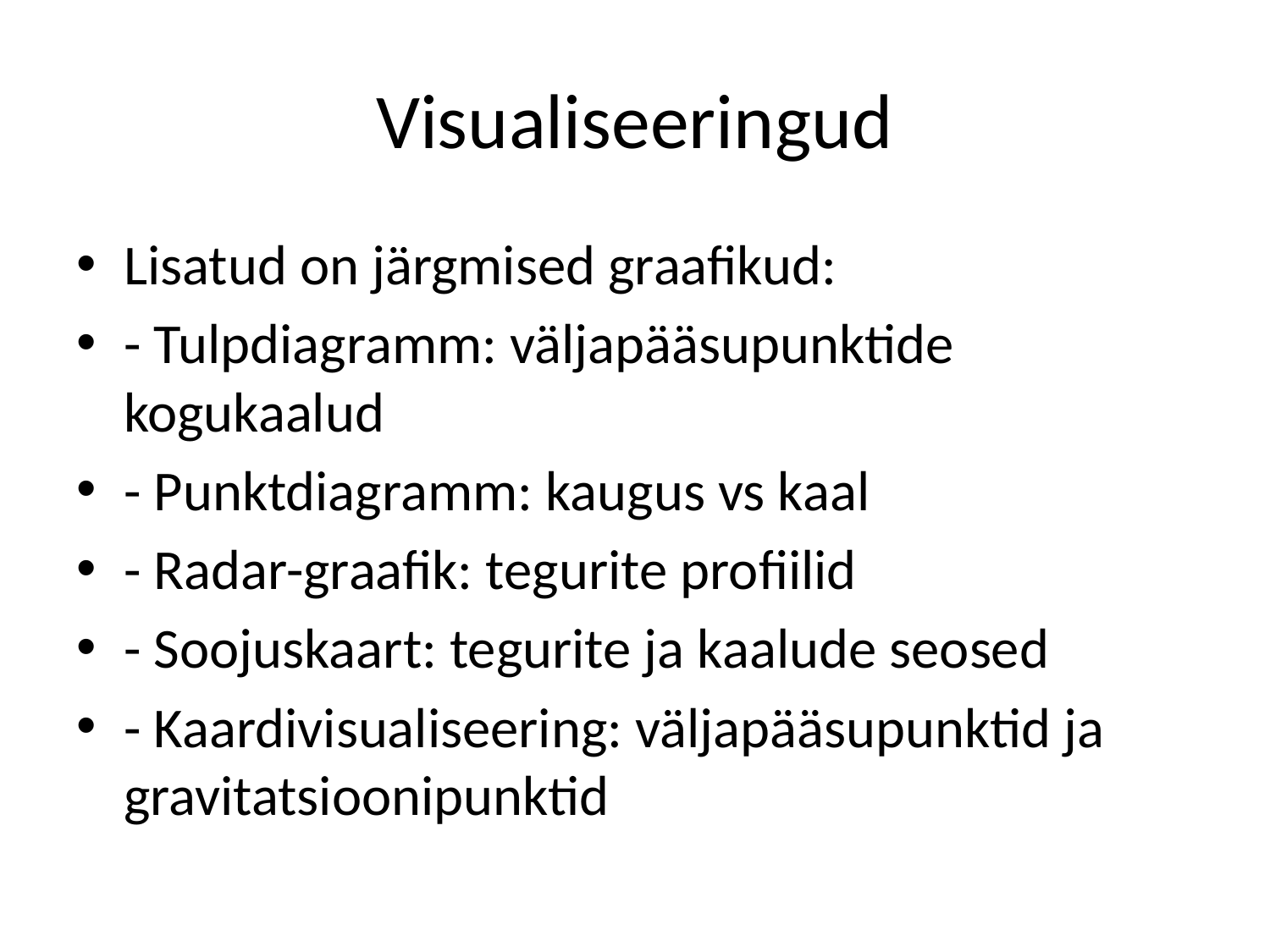

# Visualiseeringud
Lisatud on järgmised graafikud:
- Tulpdiagramm: väljapääsupunktide kogukaalud
- Punktdiagramm: kaugus vs kaal
- Radar-graafik: tegurite profiilid
- Soojuskaart: tegurite ja kaalude seosed
- Kaardivisualiseering: väljapääsupunktid ja gravitatsioonipunktid